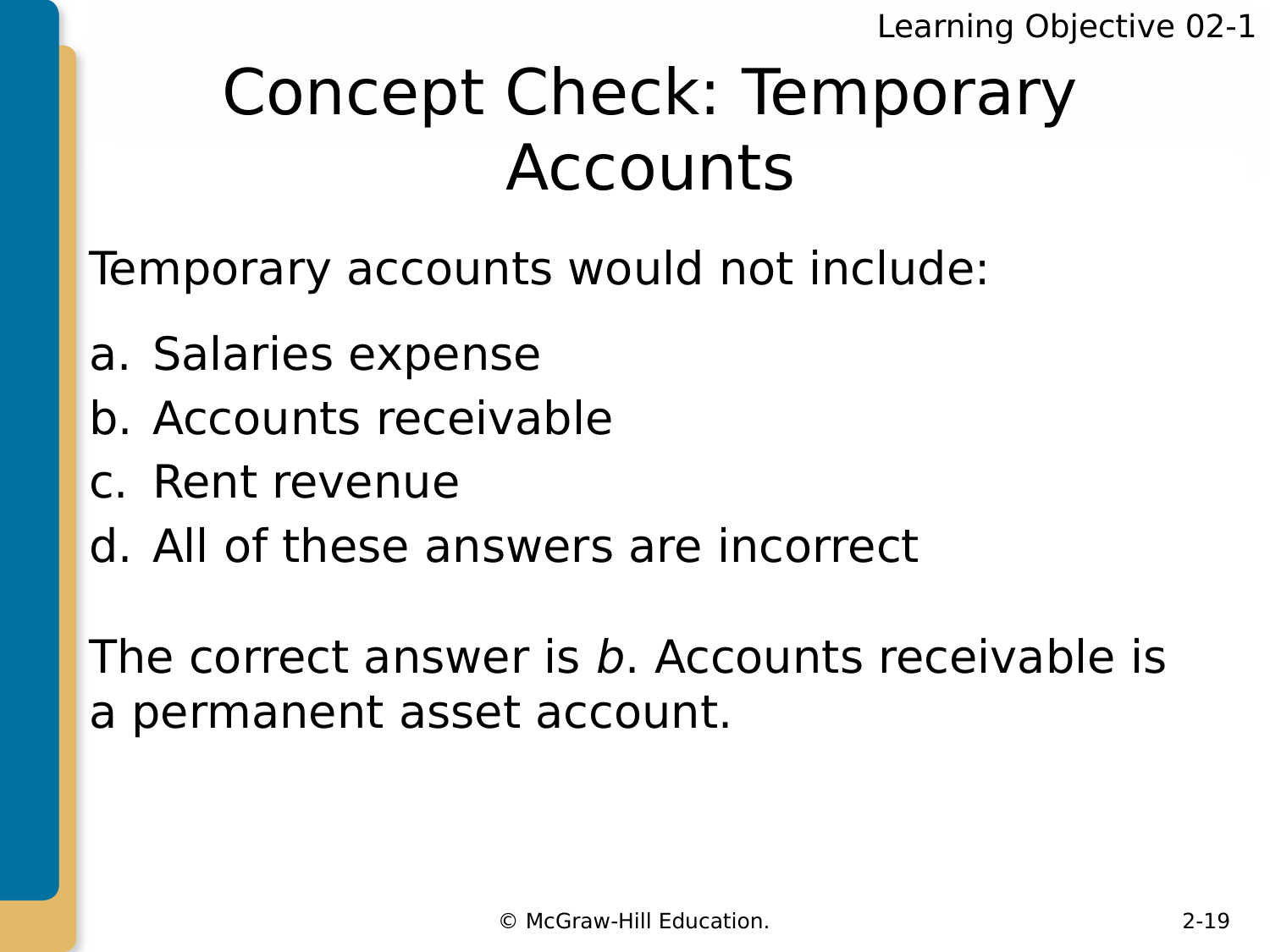

Learning Objective 02-1
# Concept Check: Temporary Accounts
Temporary accounts would not include:
Salaries expense
Accounts receivable
Rent revenue
All of these answers are incorrect
The correct answer is b. Accounts receivable is a permanent asset account.